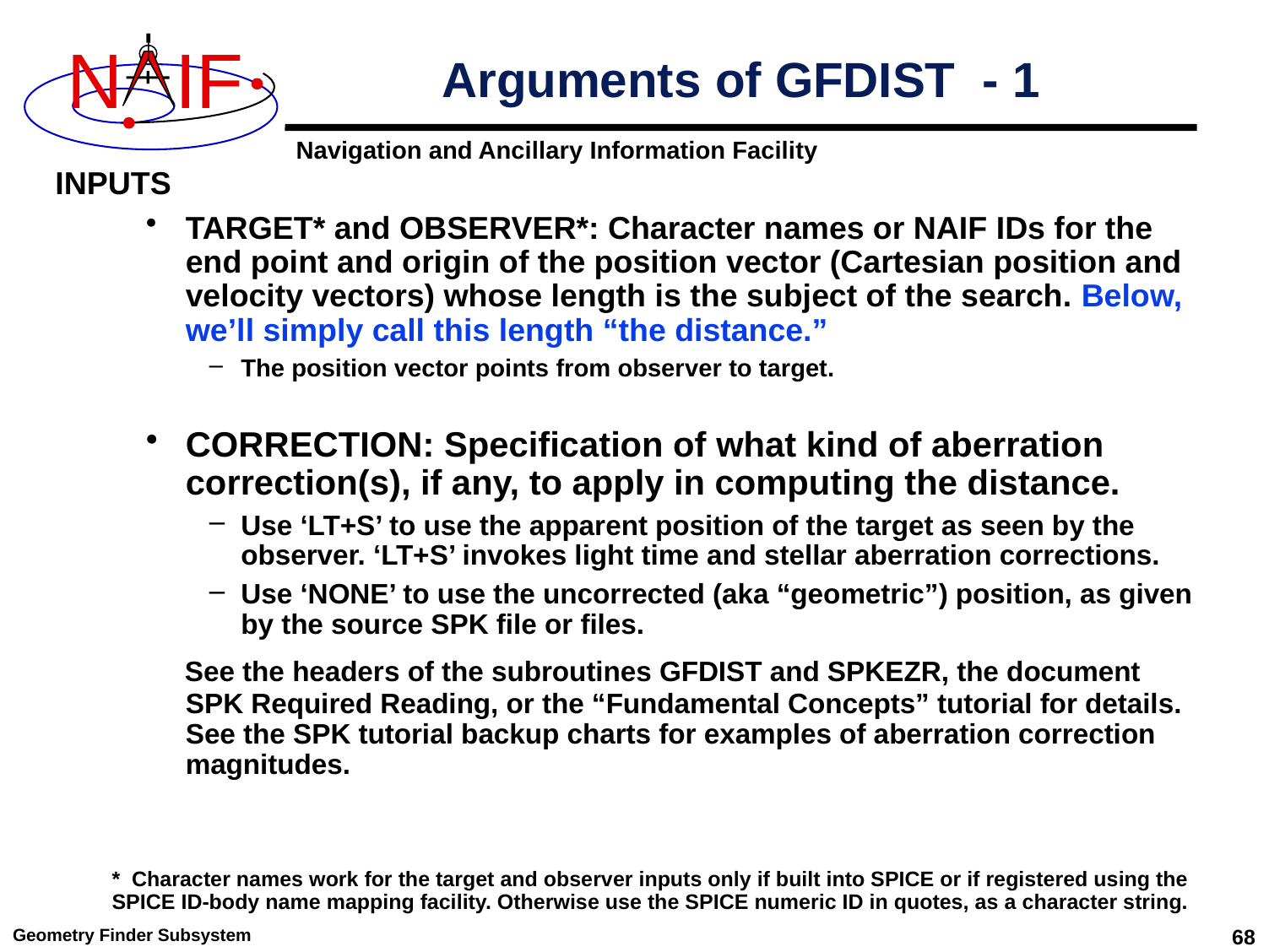

# Arguments of GFDIST  - 1
INPUTS
TARGET* and OBSERVER*: Character names or NAIF IDs for the end point and origin of the position vector (Cartesian position and velocity vectors) whose length is the subject of the search. Below, we’ll simply call this length “the distance.”
The position vector points from observer to target.

CORRECTION: Specification of what kind of aberration correction(s), if any, to apply in computing the distance.
Use ‘LT+S’ to use the apparent position of the target as seen by the observer. ‘LT+S’ invokes light time and stellar aberration corrections.
Use ‘NONE’ to use the uncorrected (aka “geometric”) position, as given by the source SPK file or files.
    See the headers of the subroutines GFDIST and SPKEZR, the document SPK Required Reading, or the “Fundamental Concepts” tutorial for details. See the SPK tutorial backup charts for examples of aberration correction magnitudes.
*  Character names work for the target and observer inputs only if built into SPICE or if registered using the
SPICE ID-body name mapping facility. Otherwise use the SPICE numeric ID in quotes, as a character string.
Geometry Finder Subsystem
68